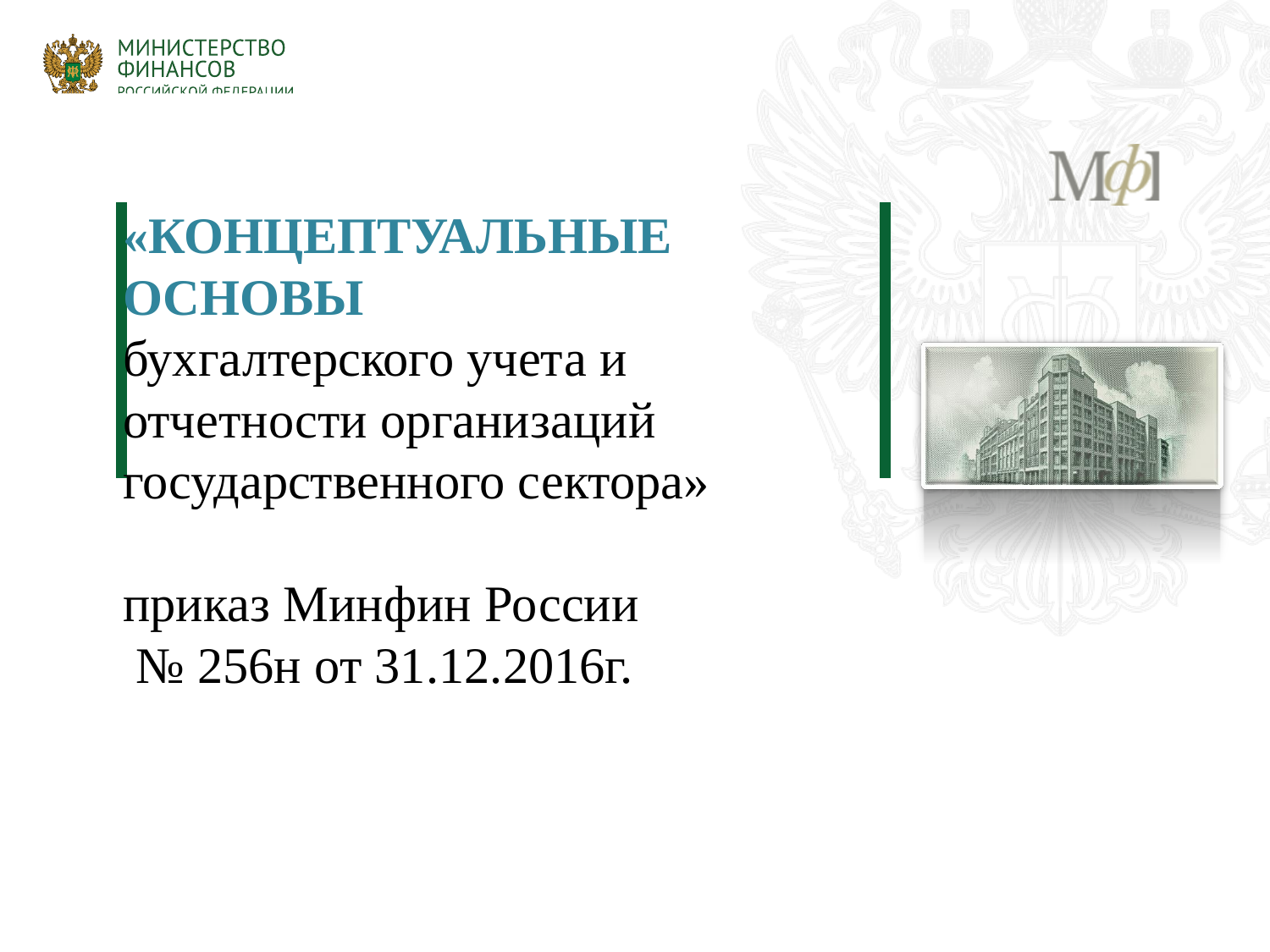

# «КОНЦЕПТУАЛЬНЫЕ ОСНОВЫ бухгалтерского учета и отчетности организаций государственного сектора» приказ Минфин России № 256н от 31.12.2016г.